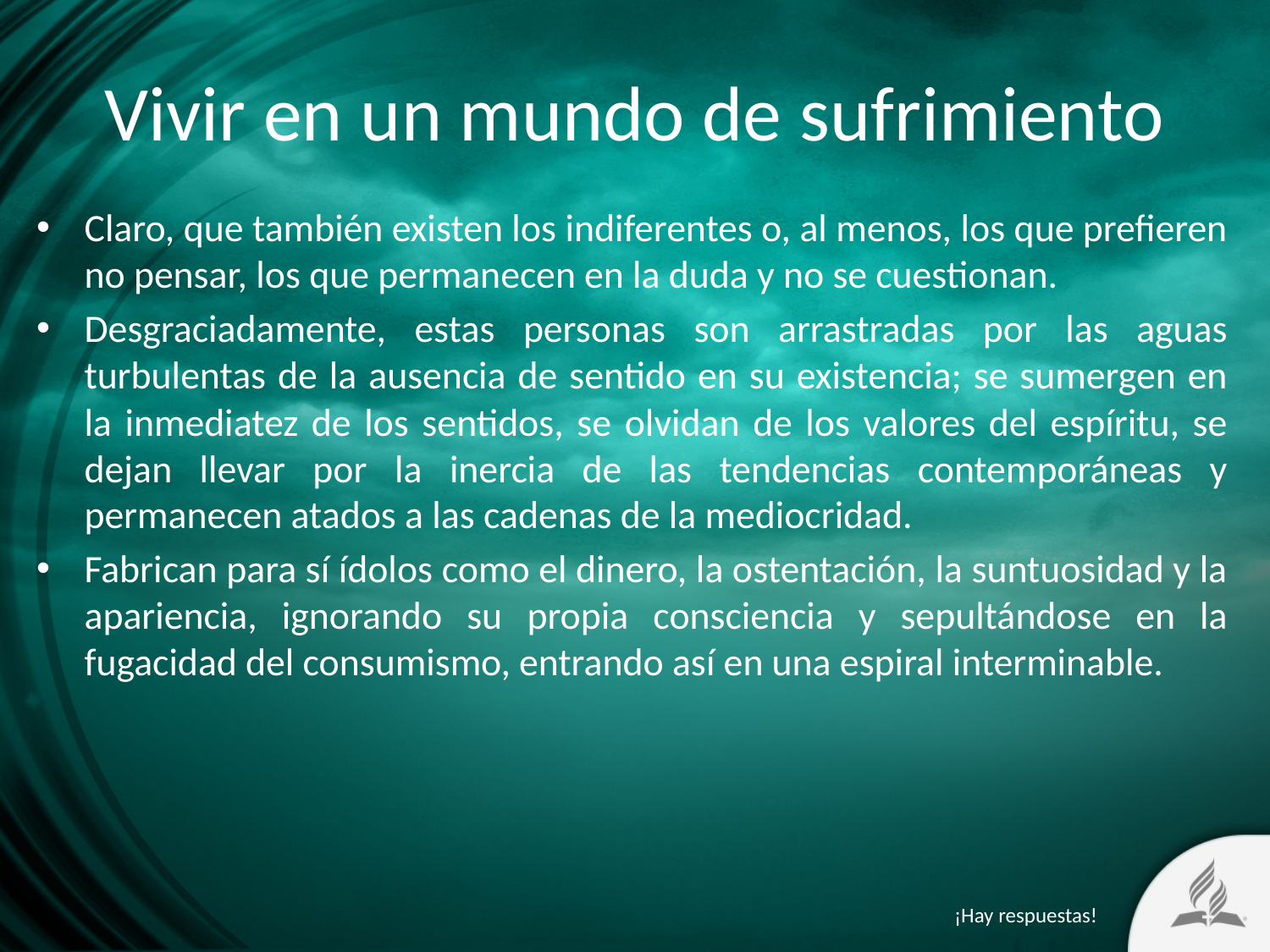

# Vivir en un mundo de sufrimiento
Claro, que también existen los indiferentes o, al menos, los que prefieren no pensar, los que permanecen en la duda y no se cuestionan.
Desgraciadamente, estas personas son arrastradas por las aguas turbulentas de la ausencia de sentido en su existencia; se sumergen en la inmediatez de los sentidos, se olvidan de los valores del espíritu, se dejan llevar por la inercia de las tendencias contemporáneas y permanecen atados a las cadenas de la mediocridad.
Fabrican para sí ídolos como el dinero, la ostentación, la suntuosidad y la apariencia, ignorando su propia consciencia y sepultándose en la fugacidad del consumismo, entrando así en una espiral interminable.
¡Hay respuestas!